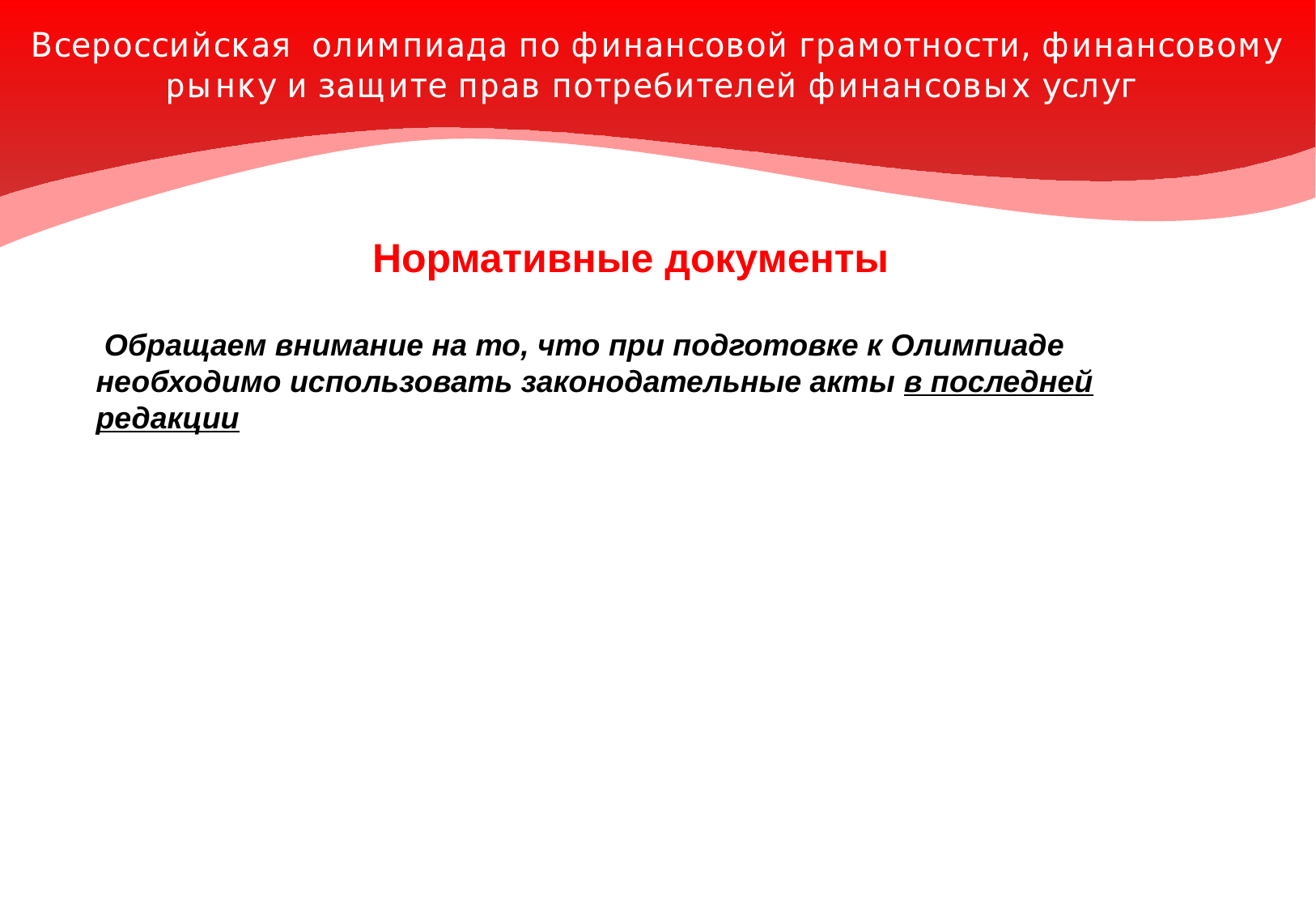

Всероссийская  олимпиада по финансовой грамотности, финансовому рынку и защите прав потребителей финансовых услуг
Нормативные документы

 Обращаем внимание на то, что при подготовке к Олимпиаде необходимо использовать законодательные акты в последней редакции